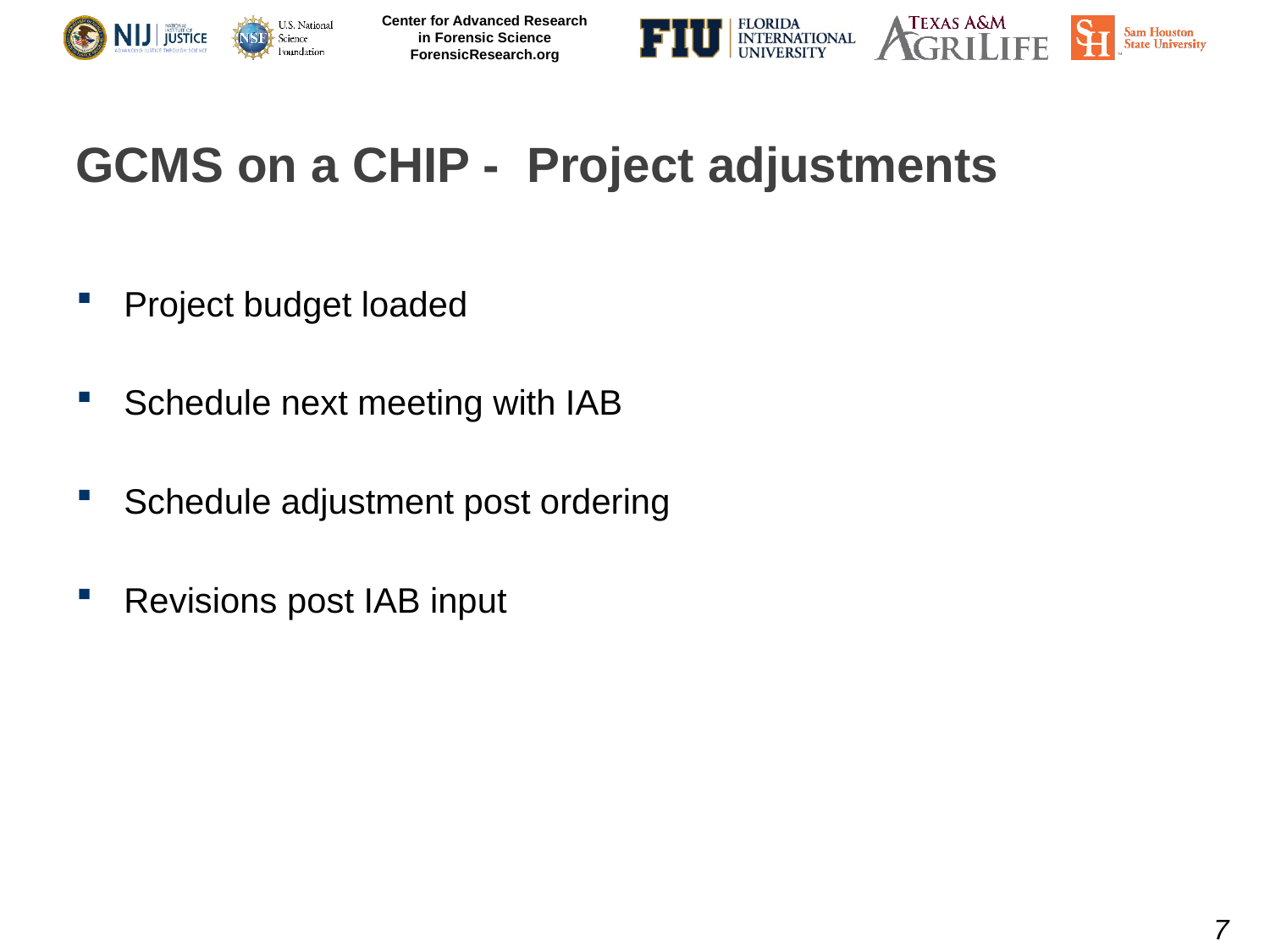

# GCMS on a CHIP -  Project adjustments
Project budget loaded

Schedule next meeting with IAB

Schedule adjustment post ordering

Revisions post IAB input